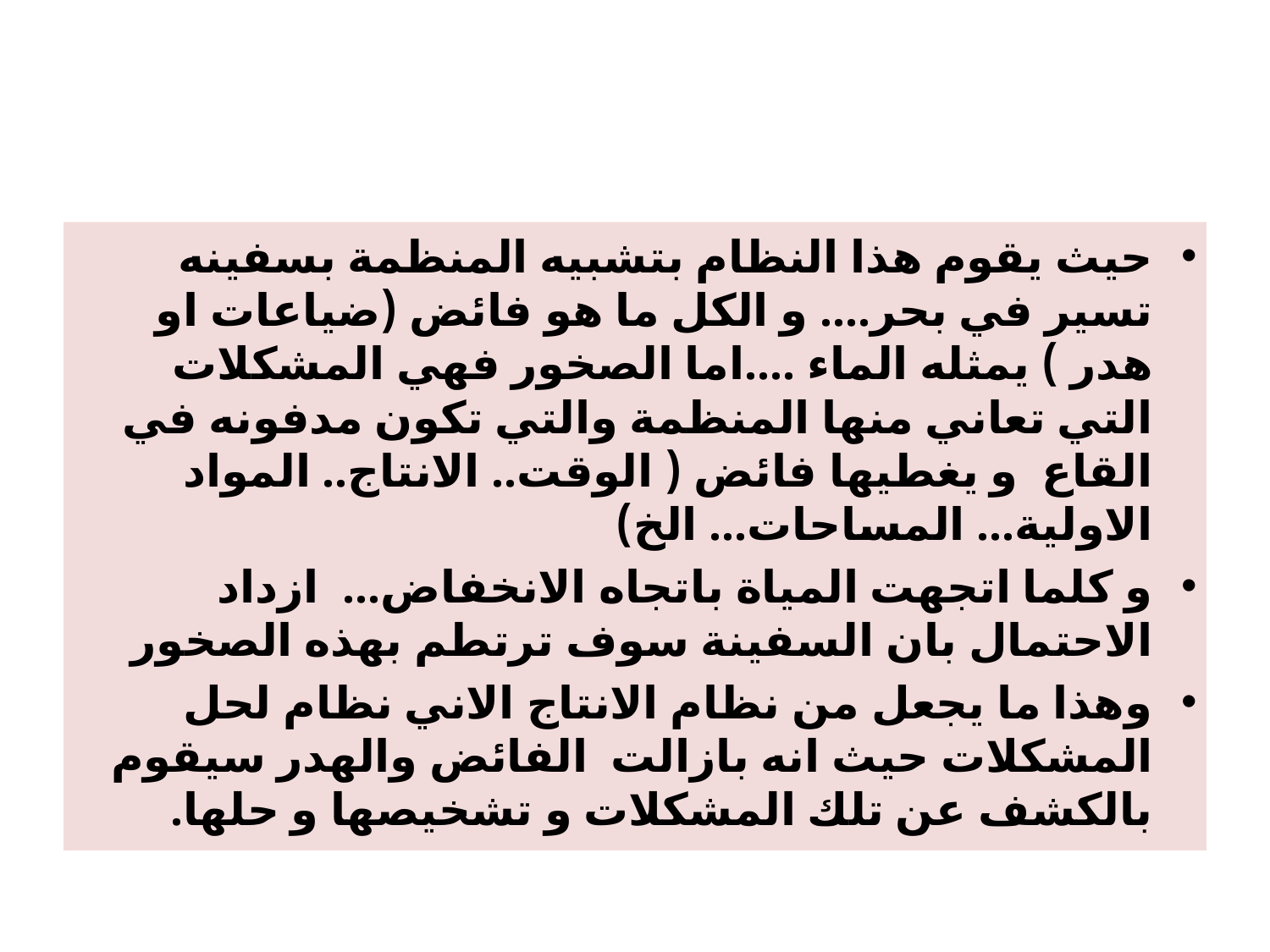

#
حيث يقوم هذا النظام بتشبيه المنظمة بسفينه تسير في بحر.... و الكل ما هو فائض (ضياعات او هدر ) يمثله الماء ....اما الصخور فهي المشكلات التي تعاني منها المنظمة والتي تكون مدفونه في القاع  و يغطيها فائض ( الوقت.. الانتاج.. المواد الاولية... المساحات... الخ)
و كلما اتجهت المياة باتجاه الانخفاض...  ازداد الاحتمال بان السفينة سوف ترتطم بهذه الصخور
وهذا ما يجعل من نظام الانتاج الاني نظام لحل المشكلات حيث انه بازالت  الفائض والهدر سيقوم بالكشف عن تلك المشكلات و تشخيصها و حلها.